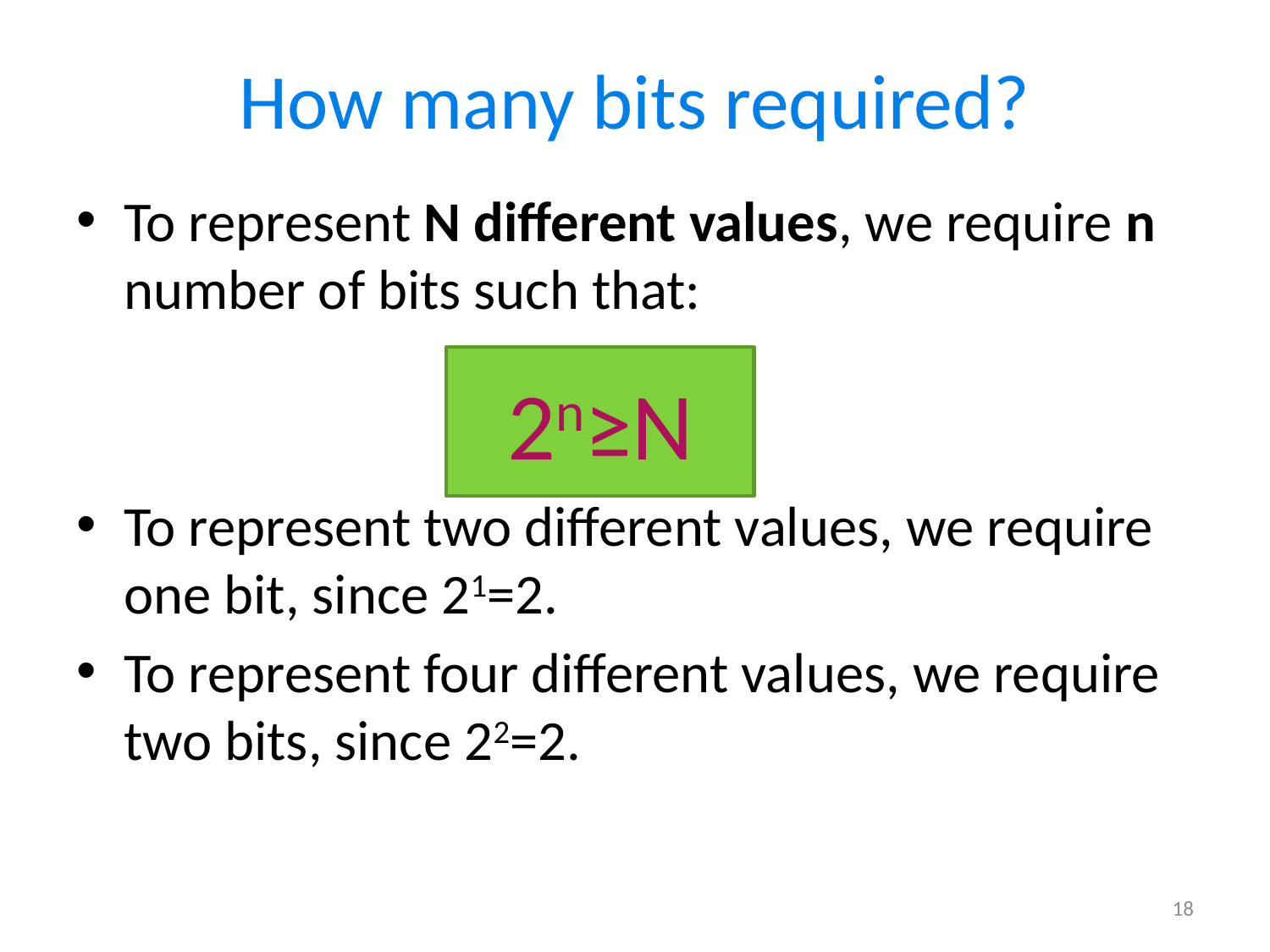

# How many bits required?
To represent N different values, we require n number of bits such that:

To represent two different values, we require one bit, since 21=2.
To represent four different values, we require two bits, since 22=2.

2n≥N
18